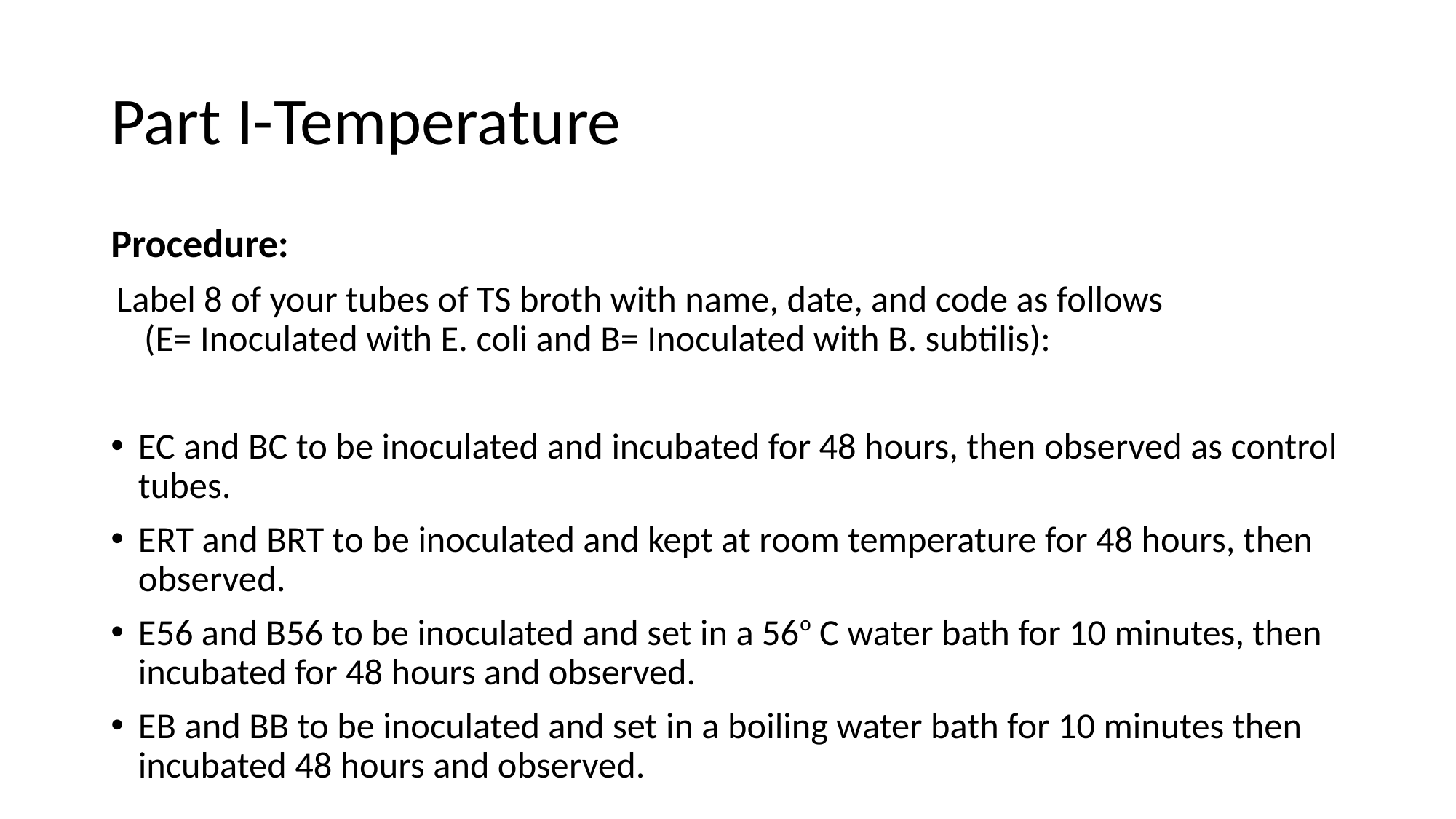

# Part I-Temperature
Procedure:
 Label 8 of your tubes of TS broth with name, date, and code as follows
    (E= Inoculated with E. coli and B= Inoculated with B. subtilis):

EC and BC to be inoculated and incubated for 48 hours, then observed as control tubes.
ERT and BRT to be inoculated and kept at room temperature for 48 hours, then observed.
E56 and B56 to be inoculated and set in a 56o C water bath for 10 minutes, then incubated for 48 hours and observed.
EB and BB to be inoculated and set in a boiling water bath for 10 minutes then incubated 48 hours and observed.